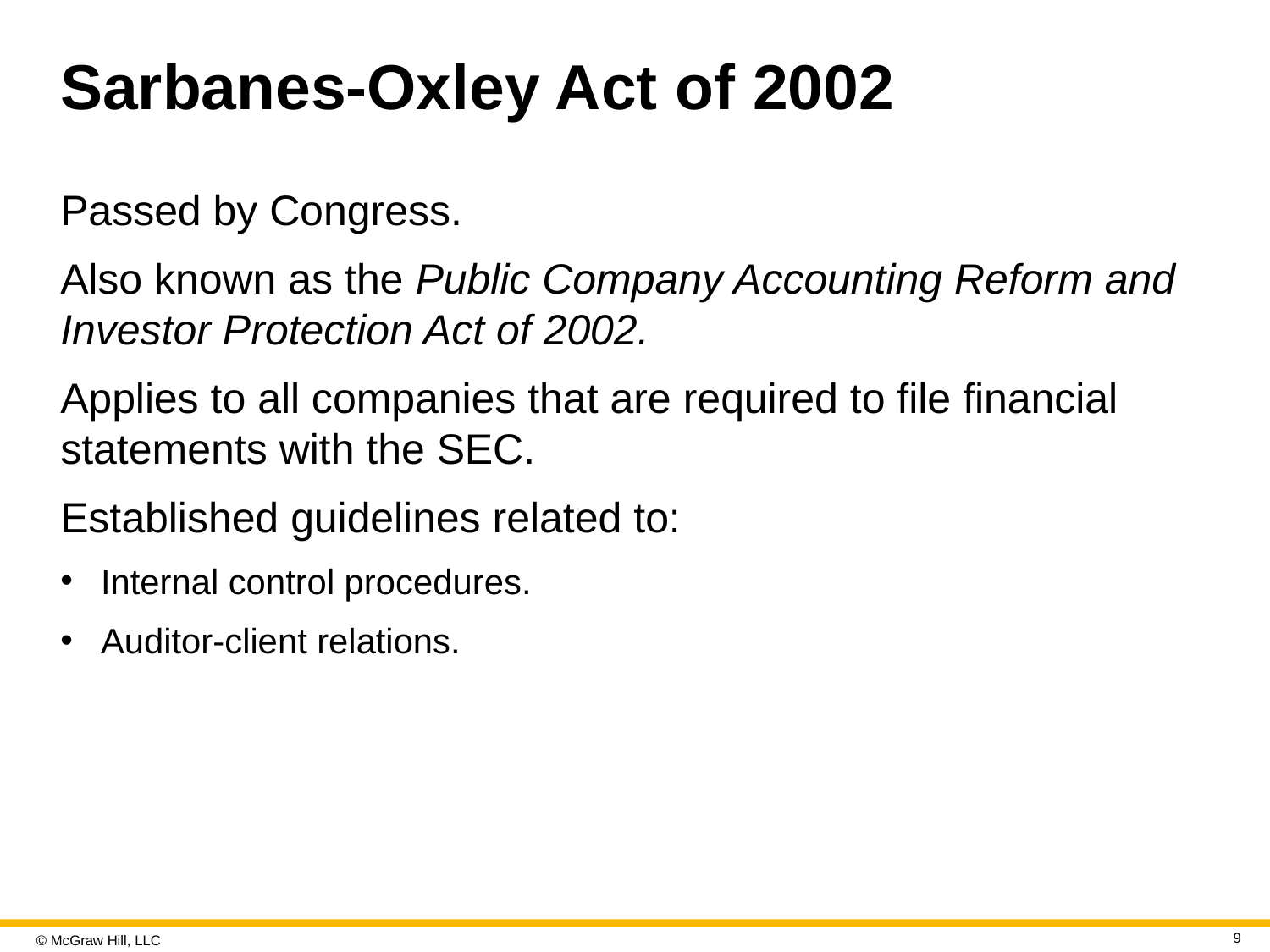

# Sarbanes-Oxley Act of 2002
Passed by Congress.
Also known as the Public Company Accounting Reform and Investor Protection Act of 2002.
Applies to all companies that are required to file financial statements with the SEC.
Established guidelines related to:
Internal control procedures.
Auditor-client relations.
9